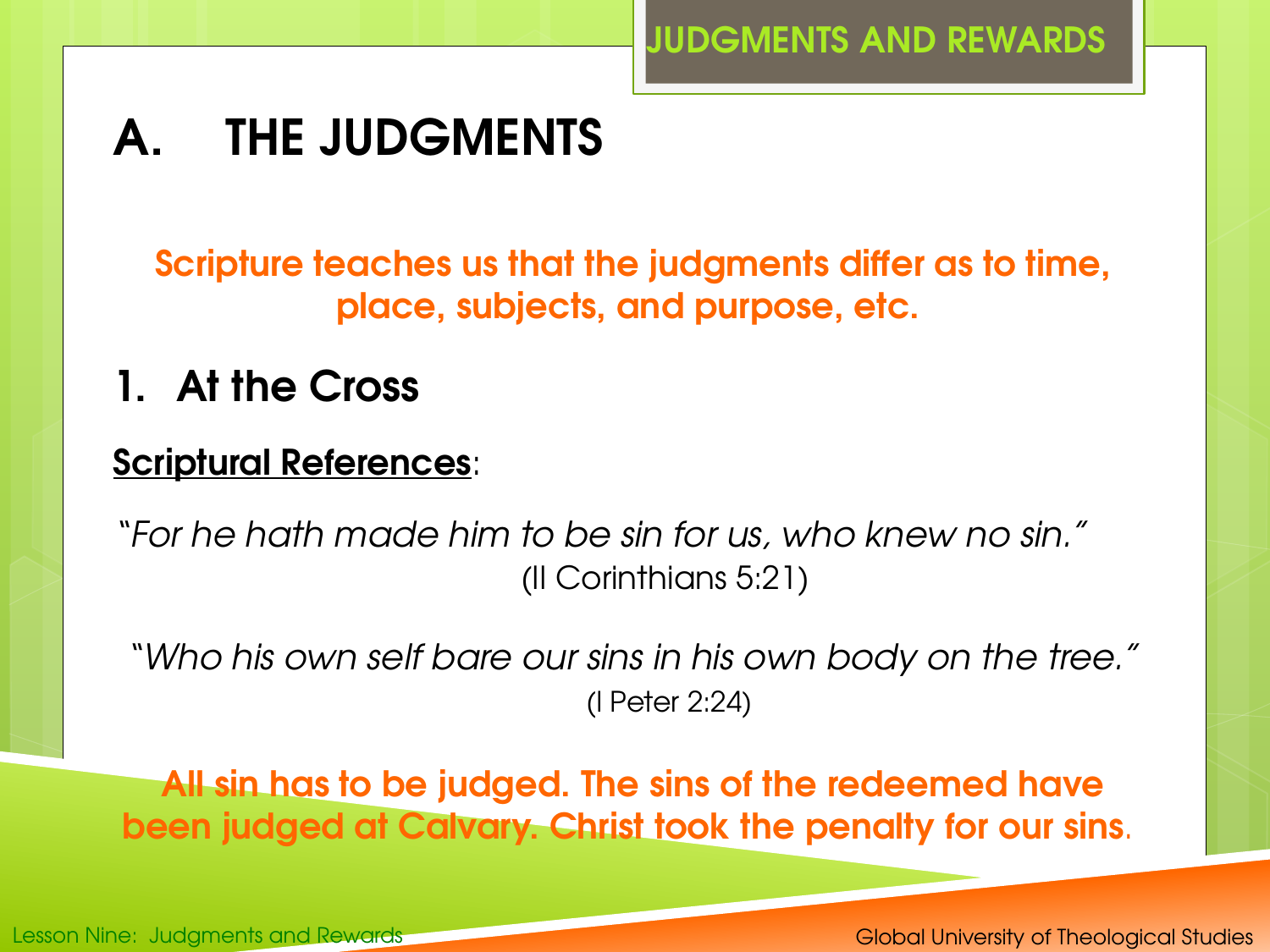

JUDGMENTS AND REWARDS
   THE JUDGMENTS

Scripture teaches us that the judgments differ as to time, place, subjects, and purpose, etc.

At the Cross

Scriptural References:

“For he hath made him to be sin for us, who knew no sin.”
 (II Corinthians 5:21)

“Who his own self bare our sins in his own body on the tree.”
 (I Peter 2:24)

All sin has to be judged. The sins of the redeemed have been judged at Calvary. Christ took the penalty for our sins.
 Global University of Theological Studies
Lesson Nine:  Judgments and Rewards